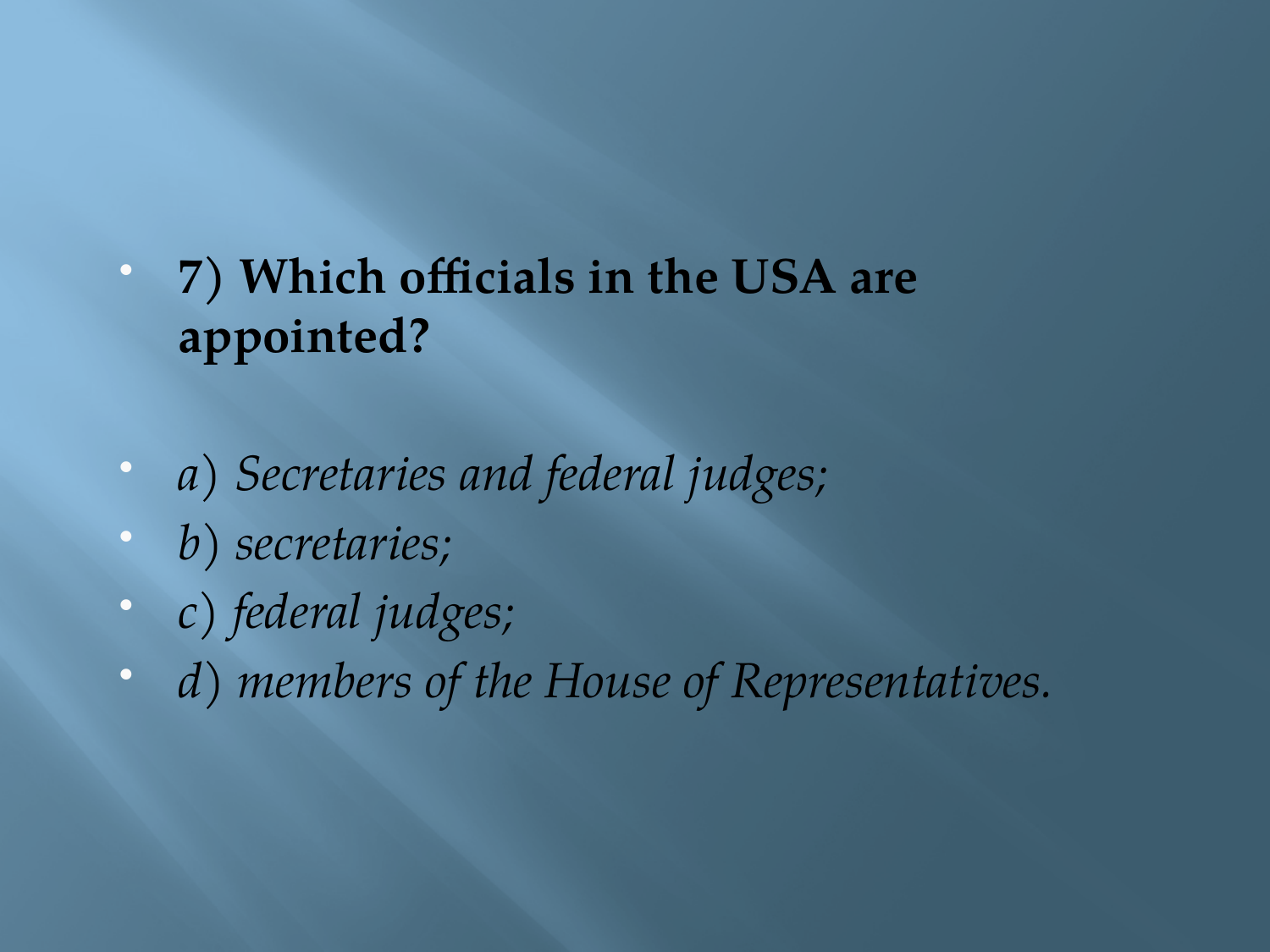

# 7) Which officials in the USA are appointed?

a) Secretaries and federal judges;
b) secretaries;
c) federal judges;
d) members of the House of Representatives.